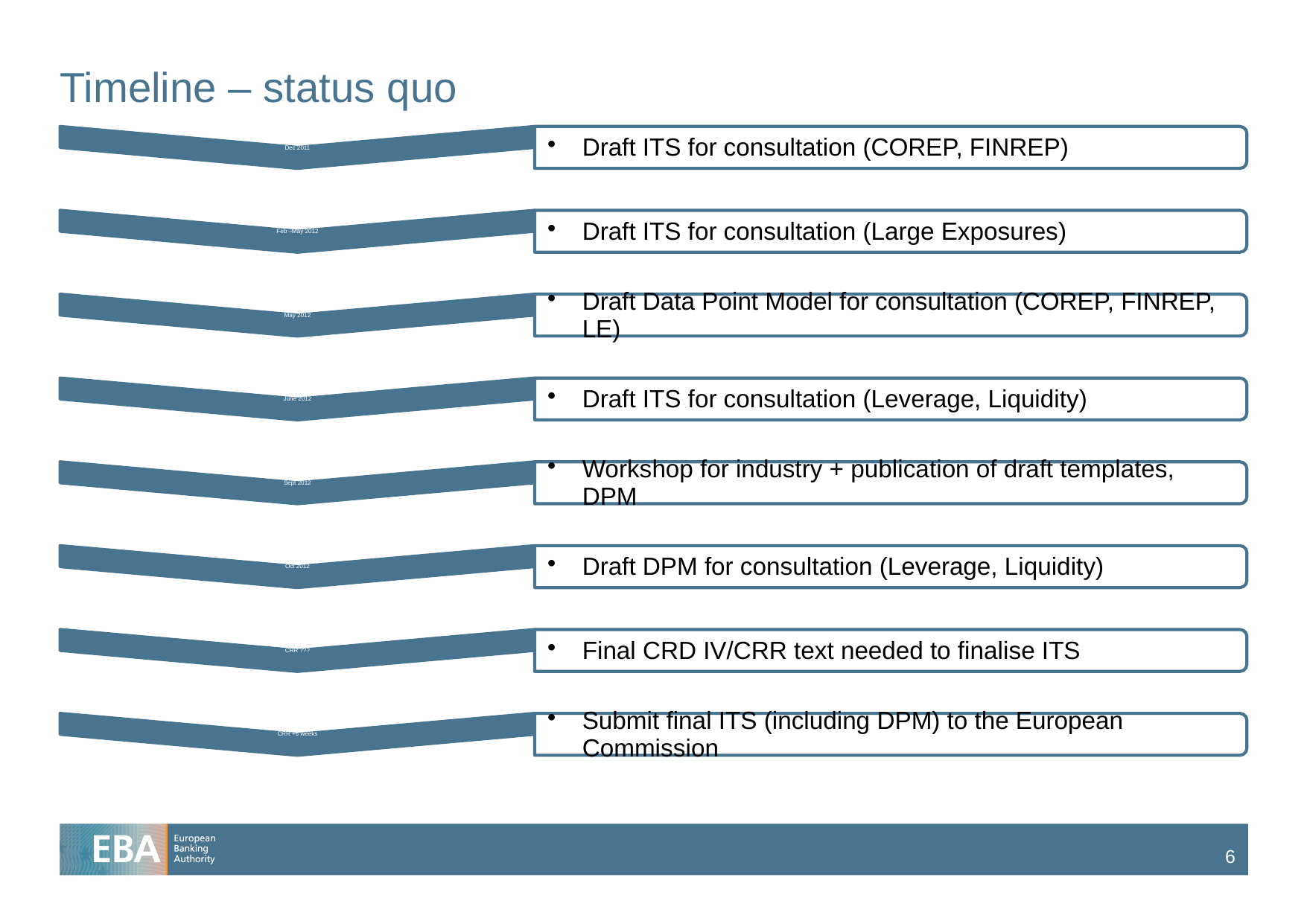

# Timeline – status quo
Dec 2011
Draft ITS for consultation (COREP, FINREP)
Feb –May 2012
CRR +6 weeks
Submit final ITS (including DPM) to the European Commission
Sept 2012
June 2012
Draft Data Point Model for consultation (COREP, FINREP, LE)
Draft ITS for consultation (Leverage, Liquidity)
Workshop for industry + publication of draft templates, DPM
CRR ???
Final CRD IV/CRR text needed to finalise ITS
May 2012
Draft ITS for consultation (Large Exposures)
Draft DPM for consultation (Leverage, Liquidity)
Oct 2012